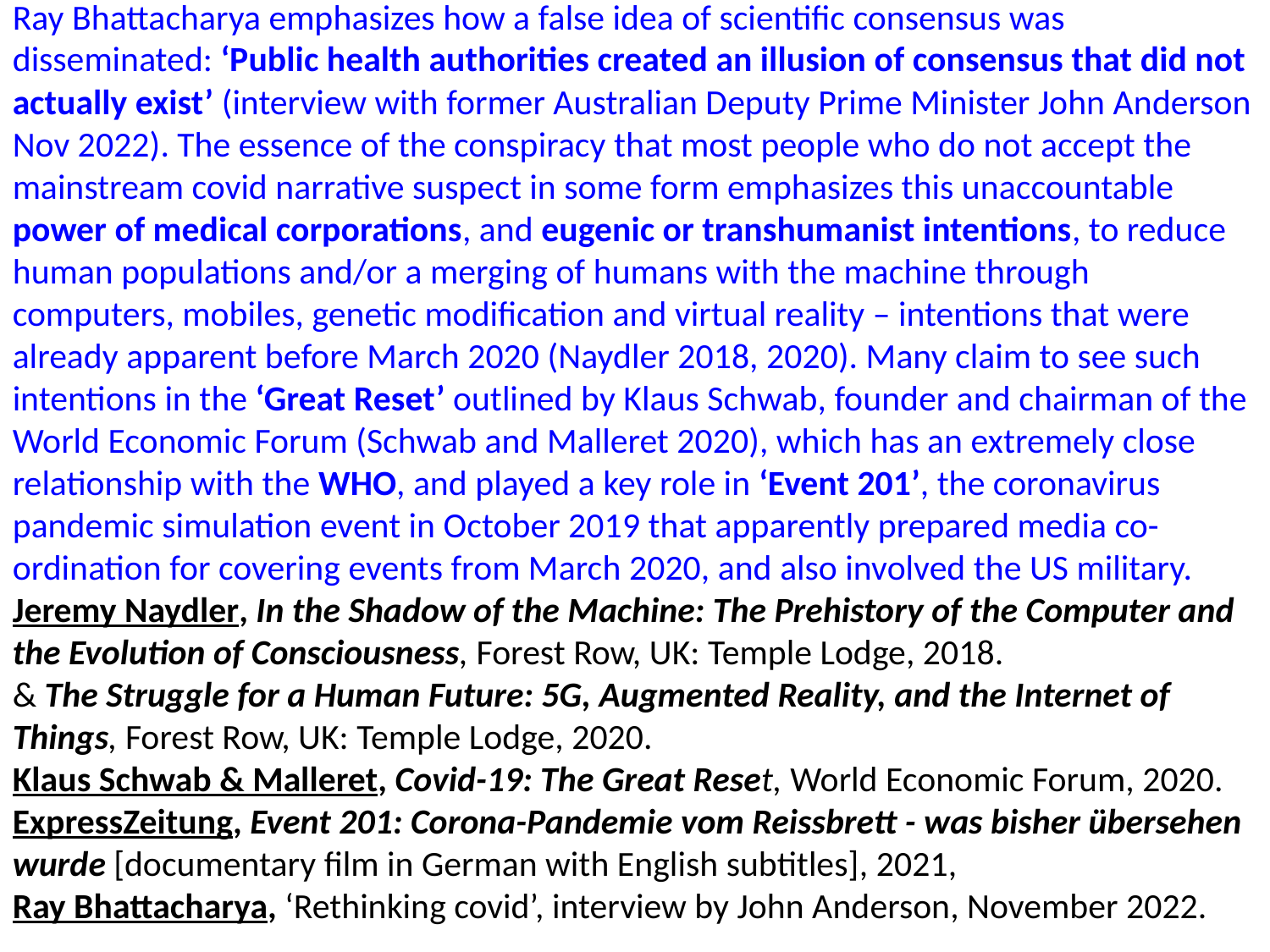

Ray Bhattacharya emphasizes how a false idea of scientific consensus was disseminated: ‘Public health authorities created an illusion of consensus that did not actually exist’ (interview with former Australian Deputy Prime Minister John Anderson Nov 2022). The essence of the conspiracy that most people who do not accept the mainstream covid narrative suspect in some form emphasizes this unaccountable power of medical corporations, and eugenic or transhumanist intentions, to reduce human populations and/or a merging of humans with the machine through computers, mobiles, genetic modification and virtual reality – intentions that were already apparent before March 2020 (Naydler 2018, 2020). Many claim to see such intentions in the ‘Great Reset’ outlined by Klaus Schwab, founder and chairman of the World Economic Forum (Schwab and Malleret 2020), which has an extremely close relationship with the WHO, and played a key role in ‘Event 201’, the coronavirus pandemic simulation event in October 2019 that apparently prepared media co-ordination for covering events from March 2020, and also involved the US military.        Jeremy Naydler, In the Shadow of the Machine: The Prehistory of the Computer and the Evolution of Consciousness, Forest Row, UK: Temple Lodge, 2018.
& The Struggle for a Human Future: 5G, Augmented Reality, and the Internet of Things, Forest Row, UK: Temple Lodge, 2020.
Klaus Schwab & Malleret, Covid-19: The Great Reset, World Economic Forum, 2020.
ExpressZeitung, Event 201: Corona-Pandemie vom Reissbrett - was bisher übersehen wurde [documentary film in German with English subtitles], 2021,
Ray Bhattacharya, ‘Rethinking covid’, interview by John Anderson, November 2022.